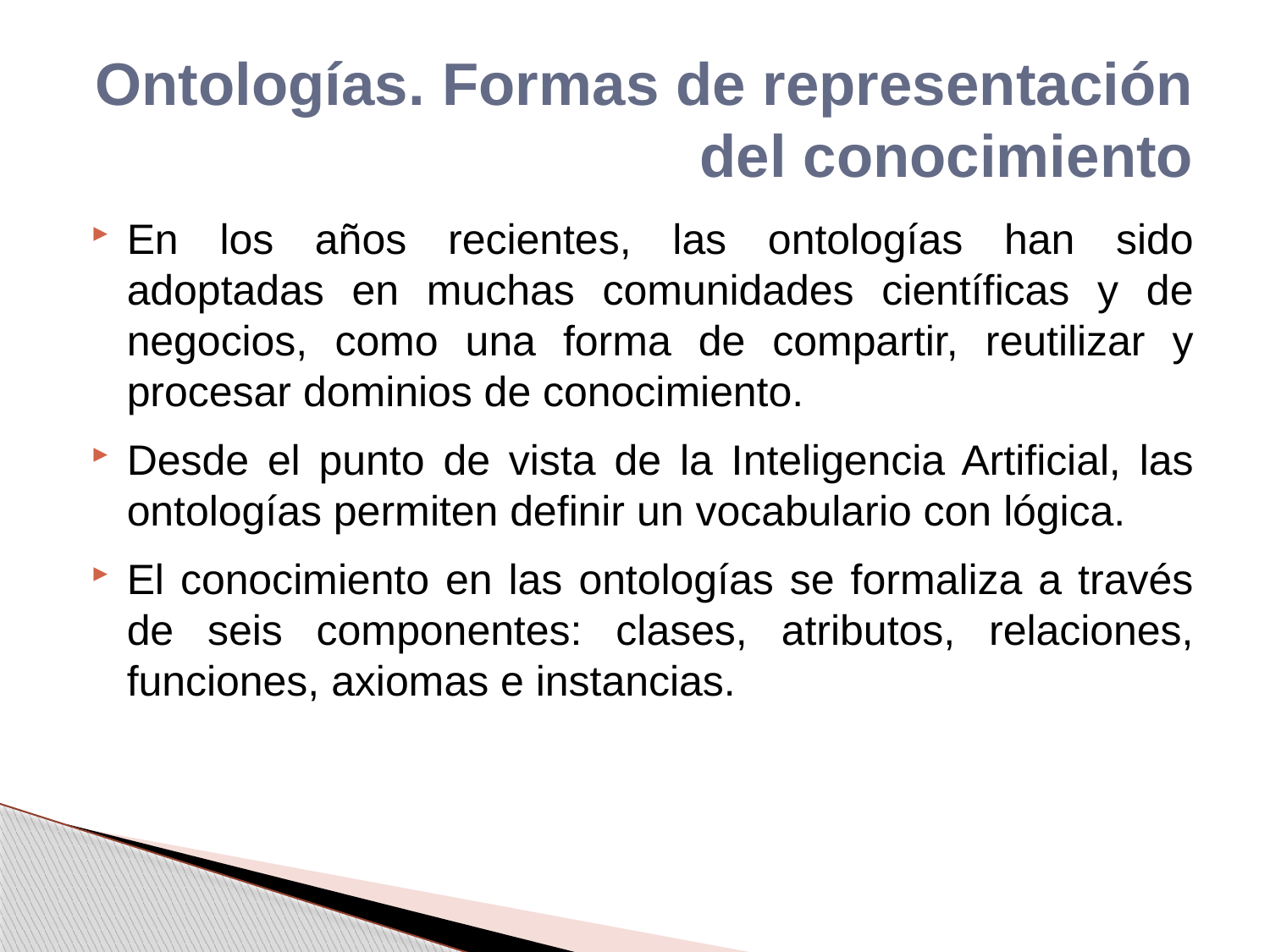

# Ontologías. Formas de representación del conocimiento
En los años recientes, las ontologías han sido adoptadas en muchas comunidades científicas y de negocios, como una forma de compartir, reutilizar y procesar dominios de conocimiento.
Desde el punto de vista de la Inteligencia Artificial, las ontologías permiten definir un vocabulario con lógica.
El conocimiento en las ontologías se formaliza a través de seis componentes: clases, atributos, relaciones, funciones, axiomas e instancias.